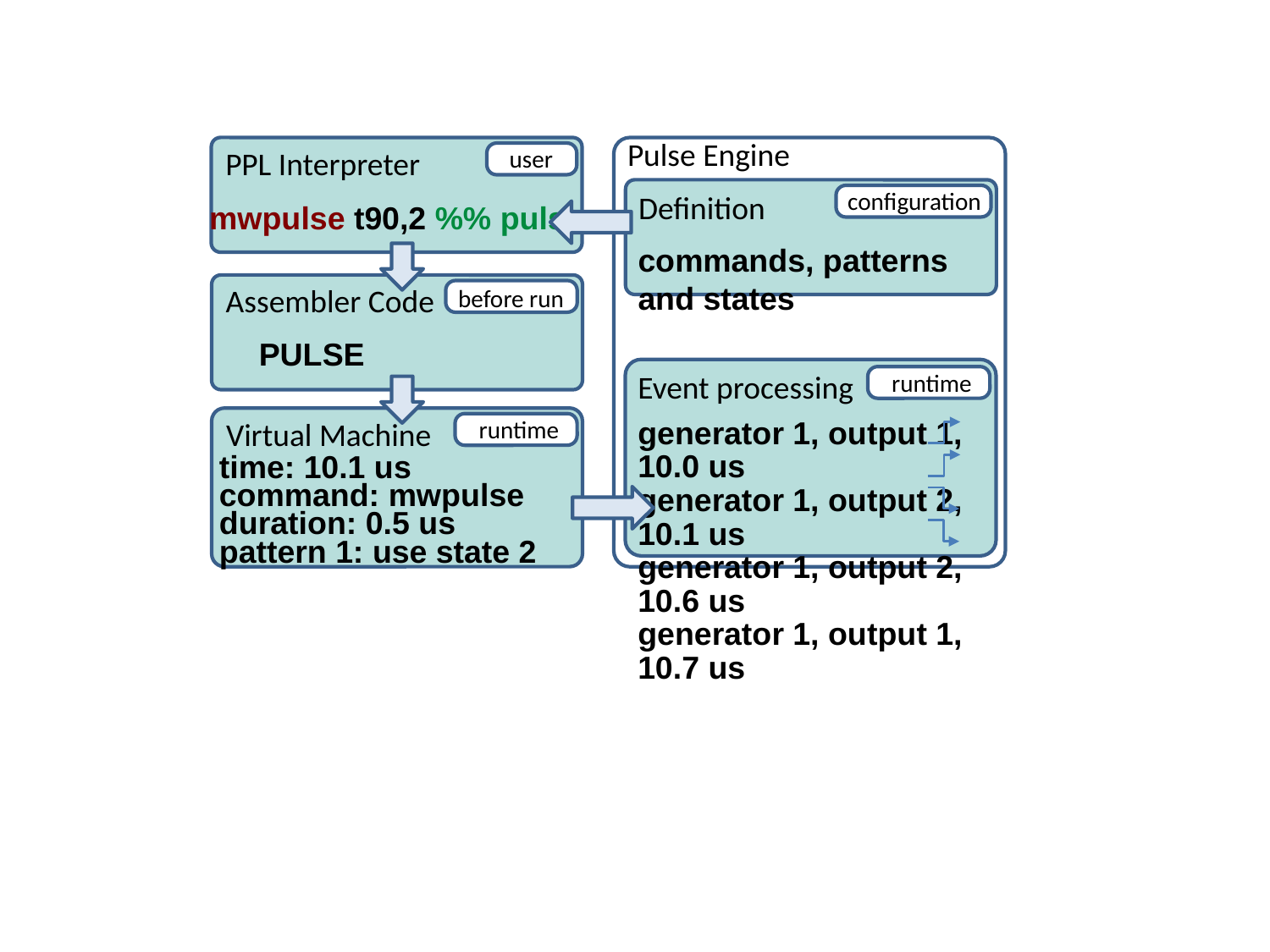

Pulse Engine

PPL Interpreter
user

configuration
Definition

mwpulse t90,2 %% pulse
commands, patterns and states

Assembler Code
before run

PULSE

runtime
Event processing

Virtual Machine
runtime
generator 1, output 1, 10.0 us
generator 1, output 2, 10.1 us
generator 1, output 2, 10.6 us
generator 1, output 1, 10.7 us

time: 10.1 us
command: mwpulse
duration: 0.5 us
pattern 1: use state 2